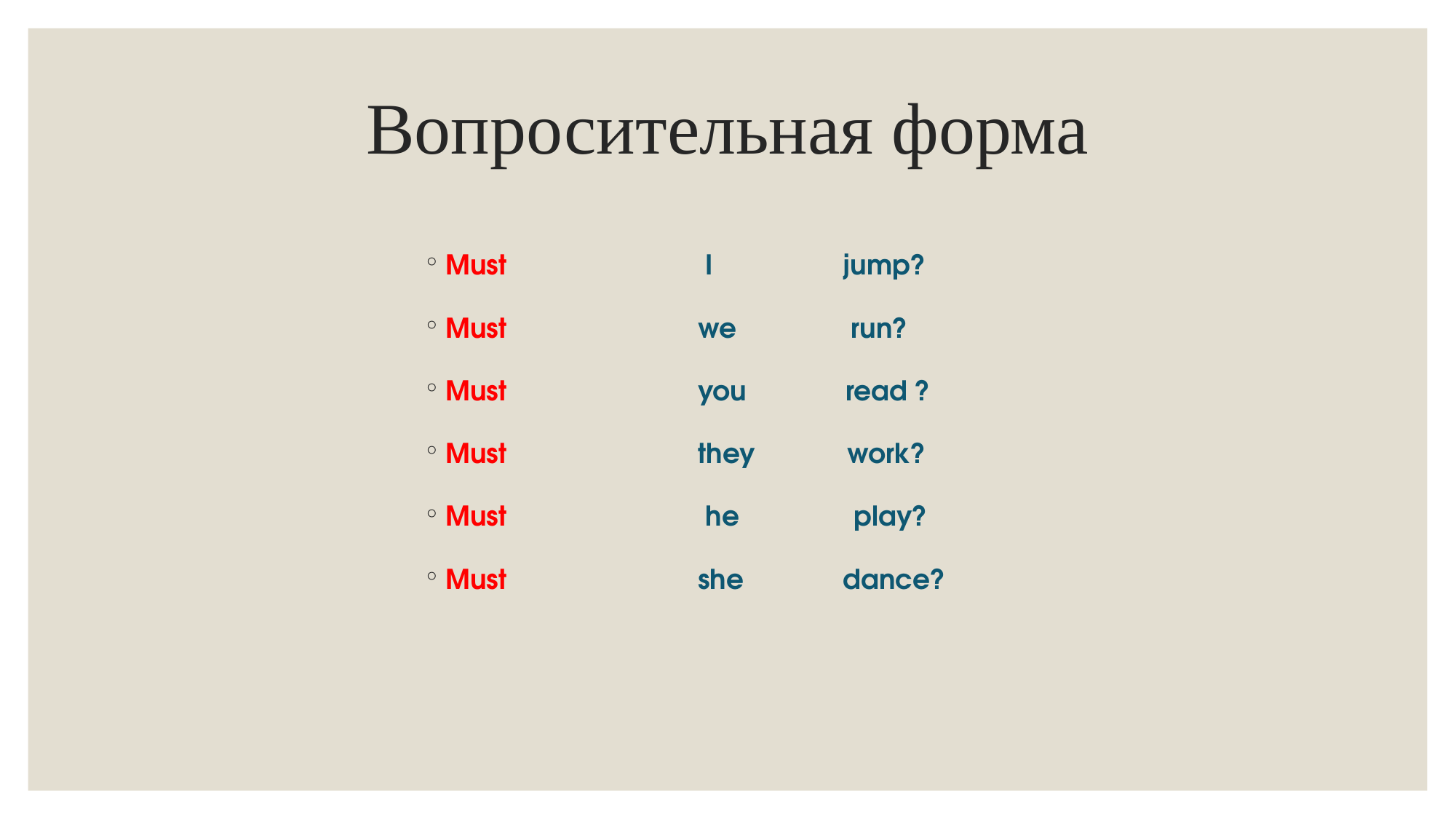

# Вопросительная форма
Must                          I                 jump?
Must                         we               run?
Must                         you             read ?
Must                         they            work?
Must                          he               play?
Must                         she             dance?